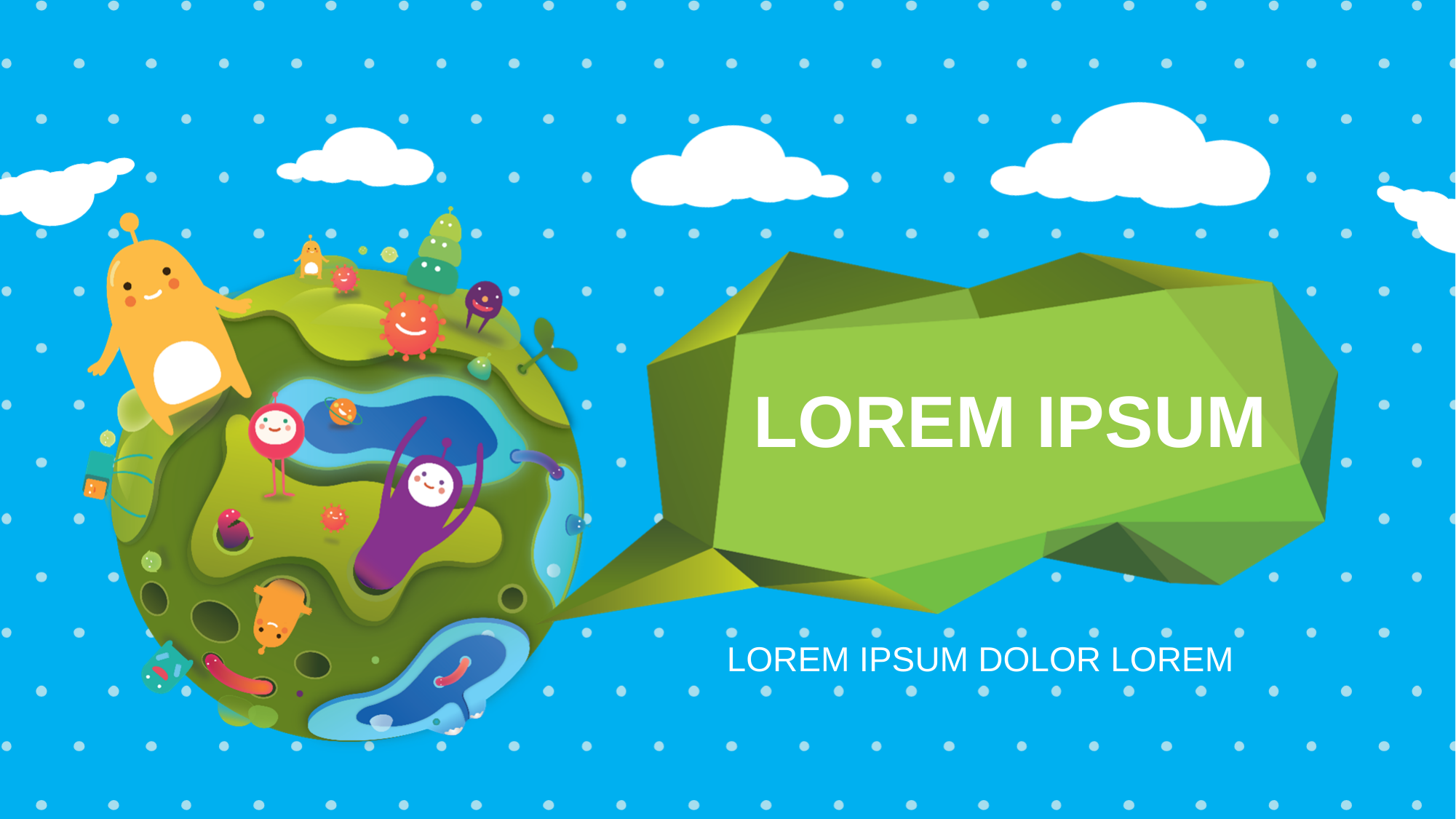

# LOREM IPSUM
LOREM IPSUM DOLOR LOREM